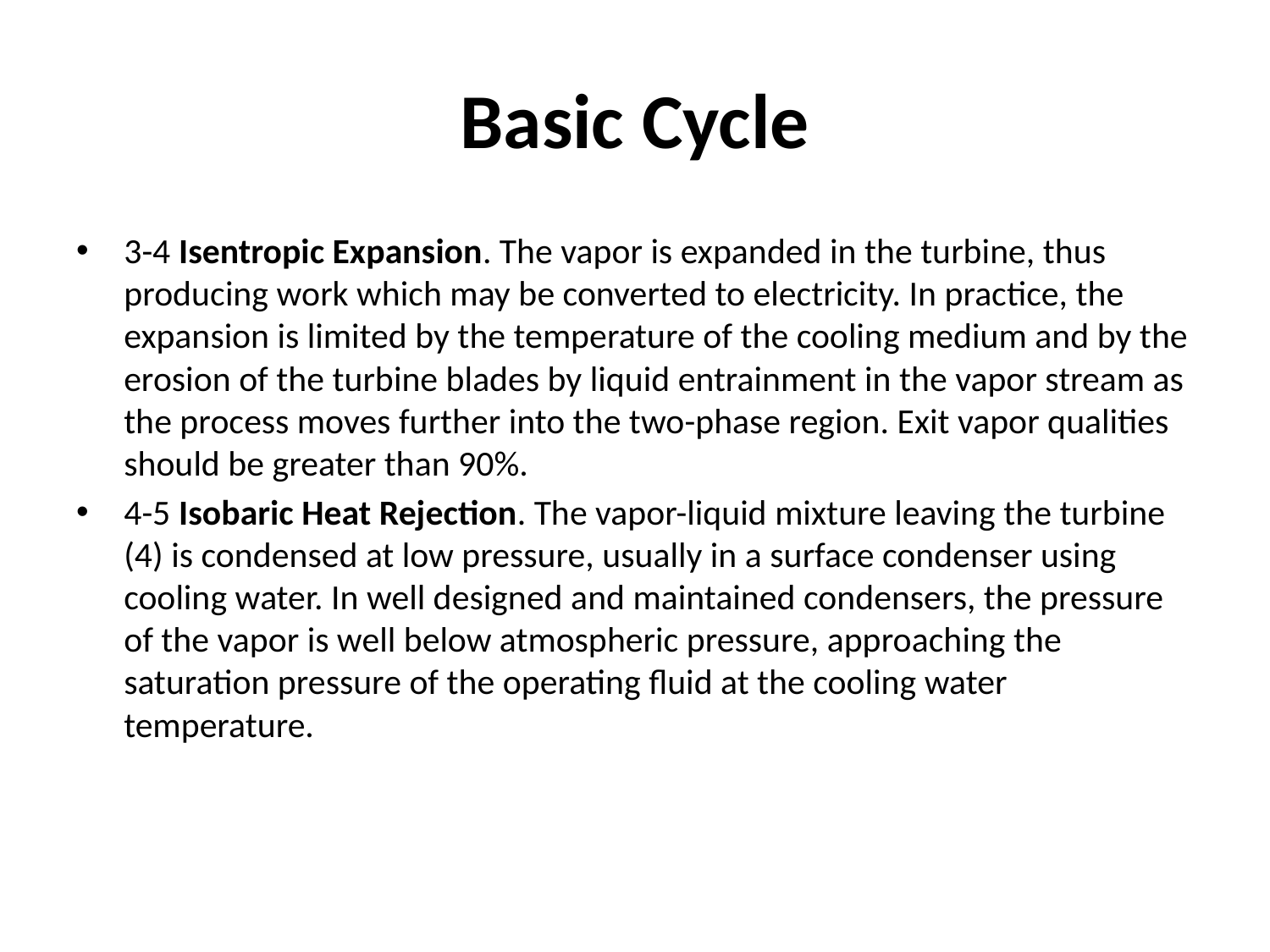

# Basic Cycle
3-4 Isentropic Expansion. The vapor is expanded in the turbine, thus producing work which may be converted to electricity. In practice, the expansion is limited by the temperature of the cooling medium and by the erosion of the turbine blades by liquid entrainment in the vapor stream as the process moves further into the two-phase region. Exit vapor qualities should be greater than 90%.
4-5 Isobaric Heat Rejection. The vapor-liquid mixture leaving the turbine (4) is condensed at low pressure, usually in a surface condenser using cooling water. In well designed and maintained condensers, the pressure of the vapor is well below atmospheric pressure, approaching the saturation pressure of the operating fluid at the cooling water temperature.